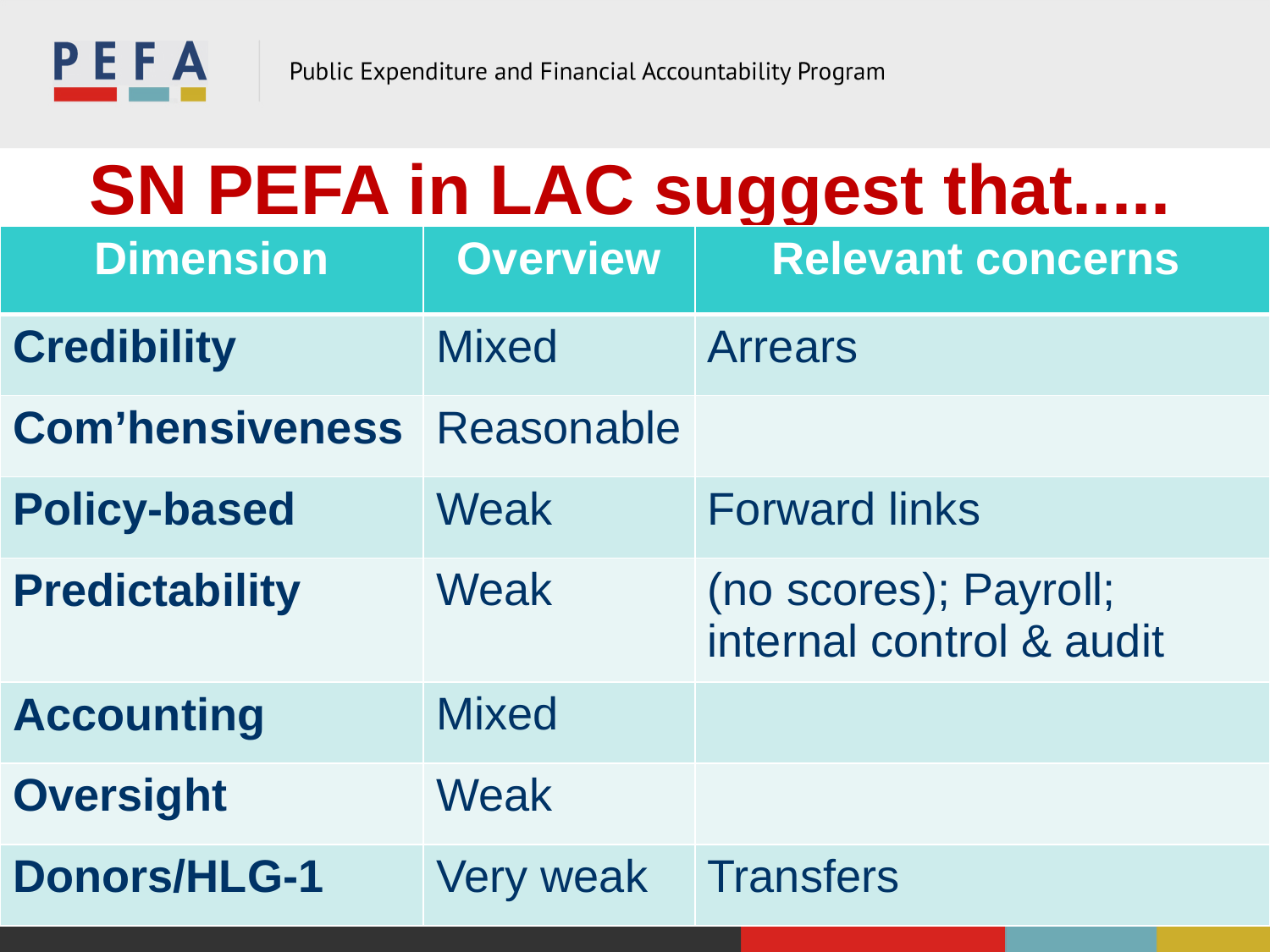

# SN PEFA in LAC suggest that.....
| Dimension | Overview | Relevant concerns |
| --- | --- | --- |
| Credibility | Mixed | Arrears |
| Com’hensiveness | Reasonable |  |
| Policy-based | Weak | Forward links |
| Predictability | Weak | (no scores); Payroll; internal control & audit |
| Accounting | Mixed |  |
| Oversight | Weak |  |
| Donors/HLG-1 | Very weak | Transfers |